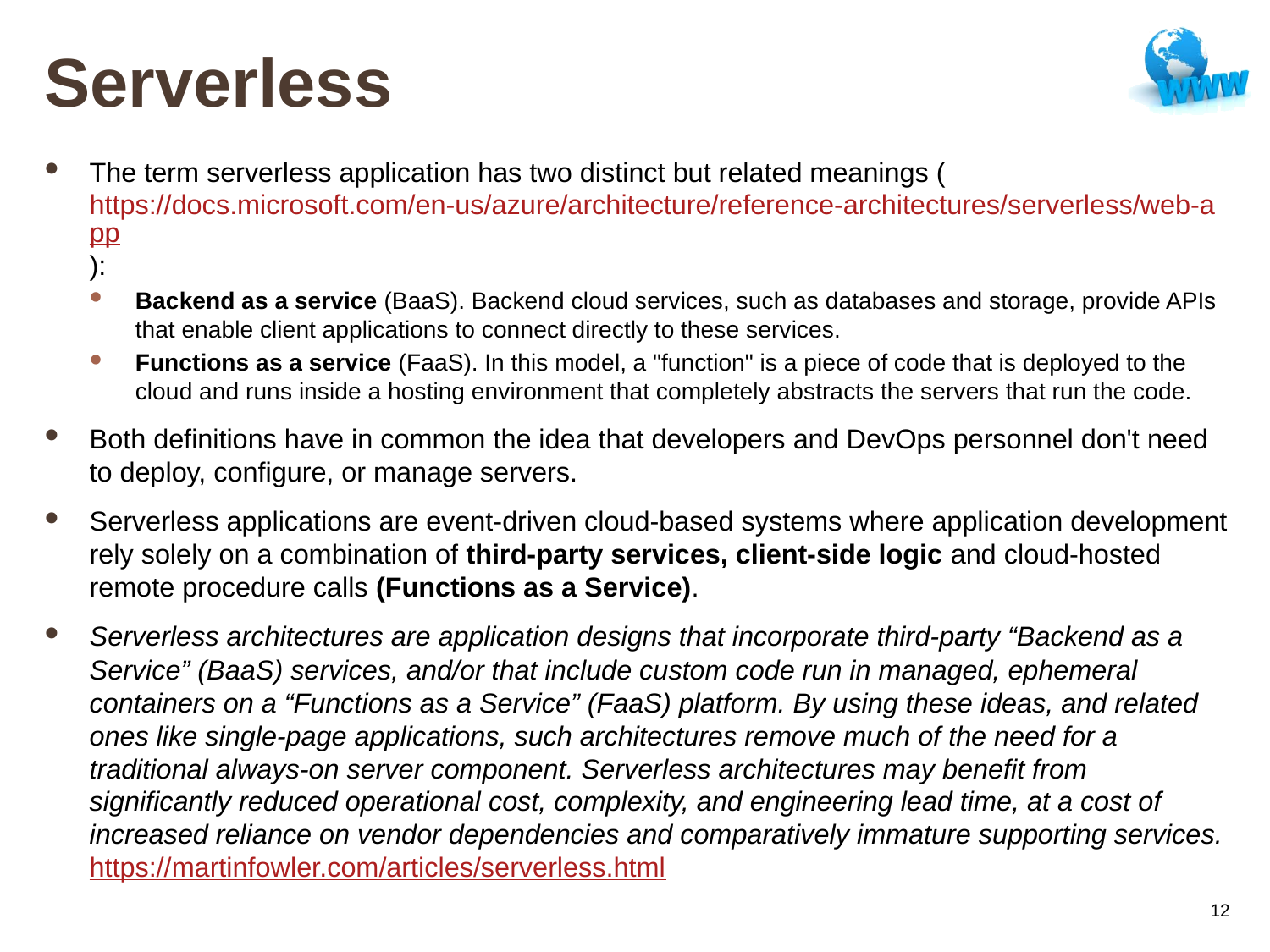

# Serverless
The term serverless application has two distinct but related meanings (https://docs.microsoft.com/en-us/azure/architecture/reference-architectures/serverless/web-app):
Backend as a service (BaaS). Backend cloud services, such as databases and storage, provide APIs that enable client applications to connect directly to these services.
Functions as a service (FaaS). In this model, a "function" is a piece of code that is deployed to the cloud and runs inside a hosting environment that completely abstracts the servers that run the code.
Both definitions have in common the idea that developers and DevOps personnel don't need to deploy, configure, or manage servers.
Serverless applications are event-driven cloud-based systems where application development rely solely on a combination of third-party services, client-side logic and cloud-hosted remote procedure calls (Functions as a Service).
Serverless architectures are application designs that incorporate third-party “Backend as a Service” (BaaS) services, and/or that include custom code run in managed, ephemeral containers on a “Functions as a Service” (FaaS) platform. By using these ideas, and related ones like single-page applications, such architectures remove much of the need for a traditional always-on server component. Serverless architectures may benefit from significantly reduced operational cost, complexity, and engineering lead time, at a cost of increased reliance on vendor dependencies and comparatively immature supporting services. https://martinfowler.com/articles/serverless.html
12